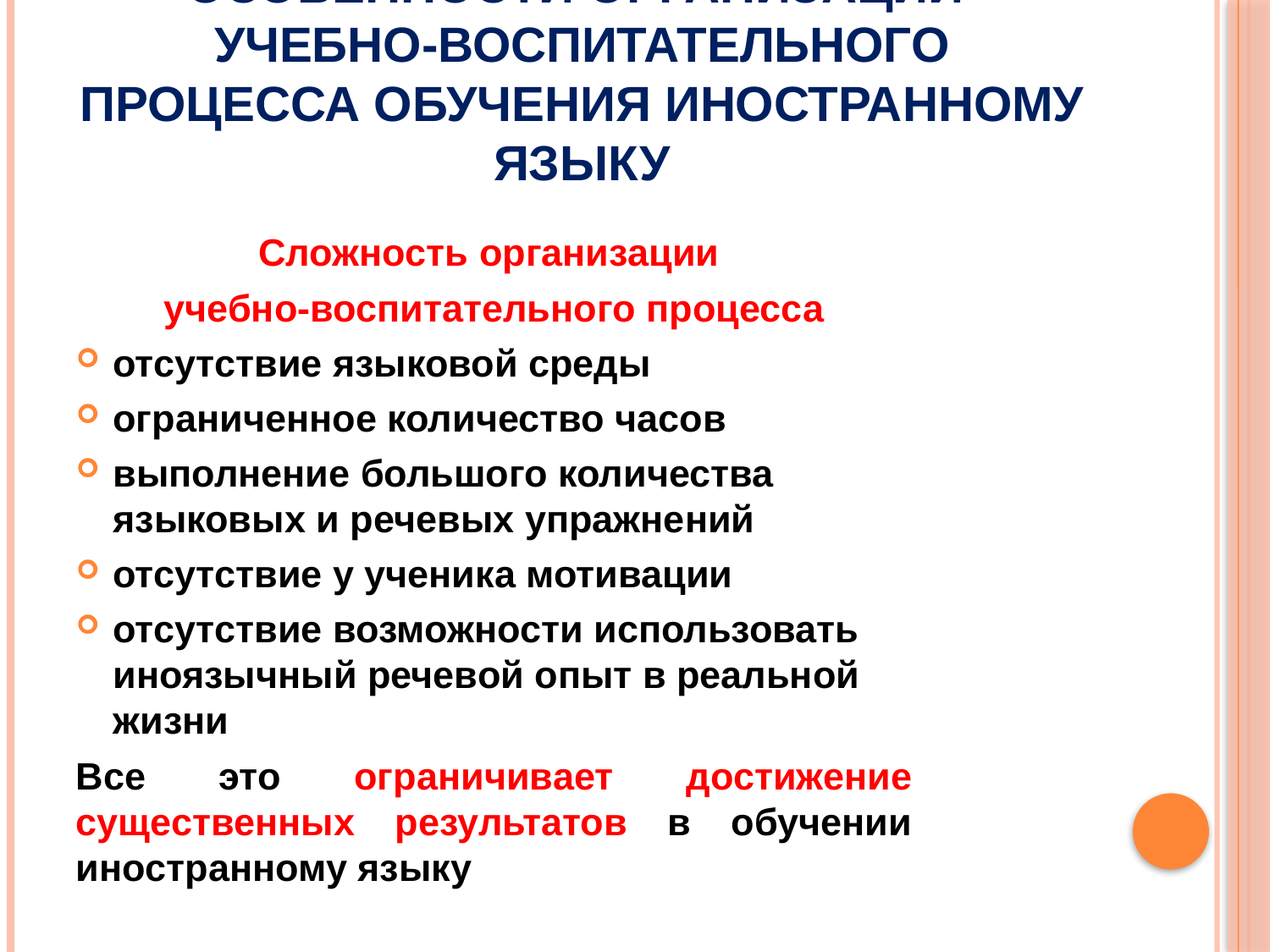

# Особенности организации учебно-воспитательного процесса обучения иностранному языку
Сложность организации
учебно-воспитательного процесса
отсутствие языковой среды
ограниченное количество часов
выполнение большого количества языковых и речевых упражнений
отсутствие у ученика мотивации
отсутствие возможности использовать иноязычный речевой опыт в реальной жизни
Все это ограничивает достижение существенных результатов в обучении иностранному языку